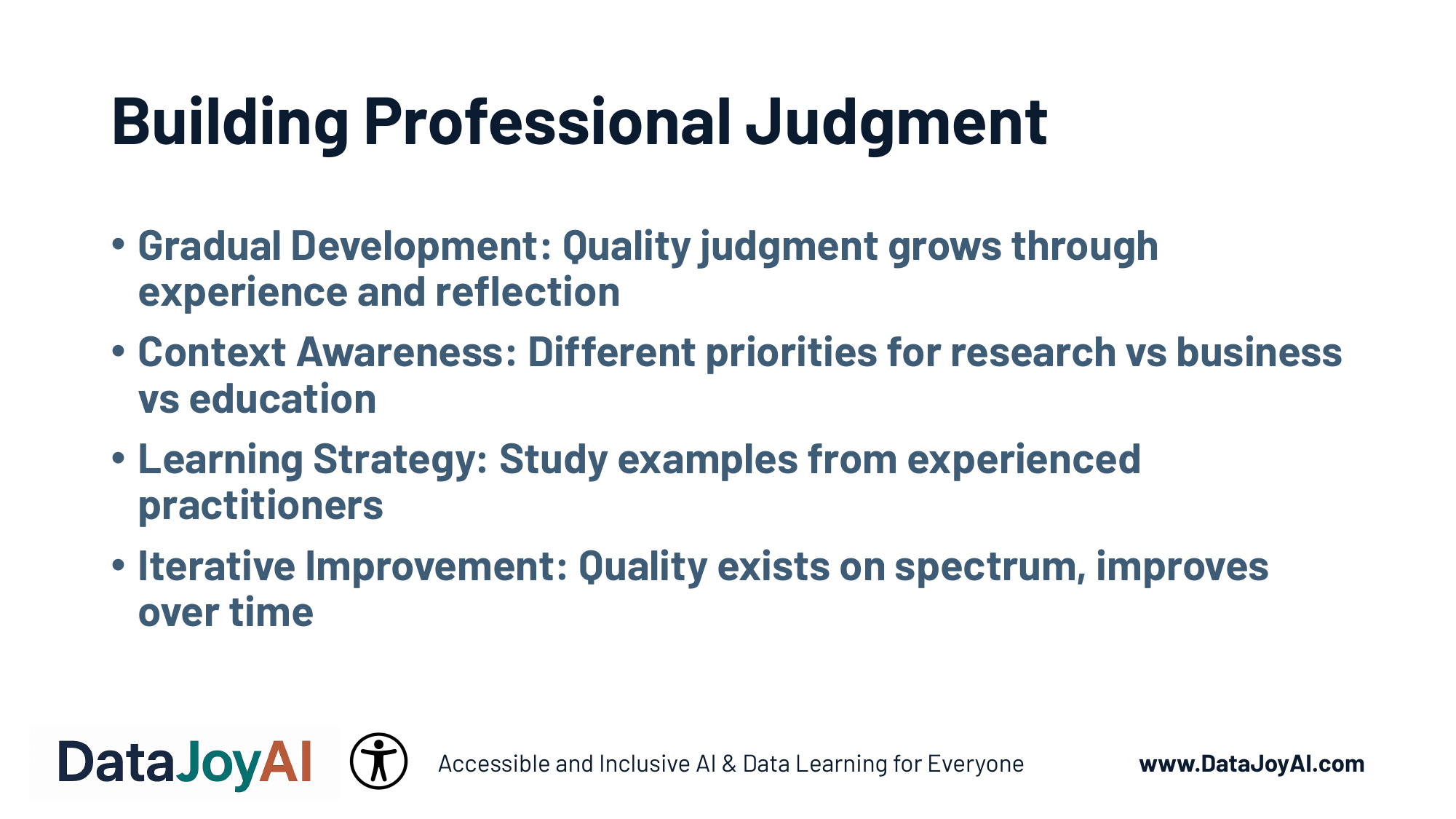

# Building Professional Judgment
Gradual Development: Quality judgment grows through experience and reflection
Context Awareness: Different priorities for research vs business vs education
Learning Strategy: Study examples from experienced practitioners
Iterative Improvement: Quality exists on spectrum, improves over time